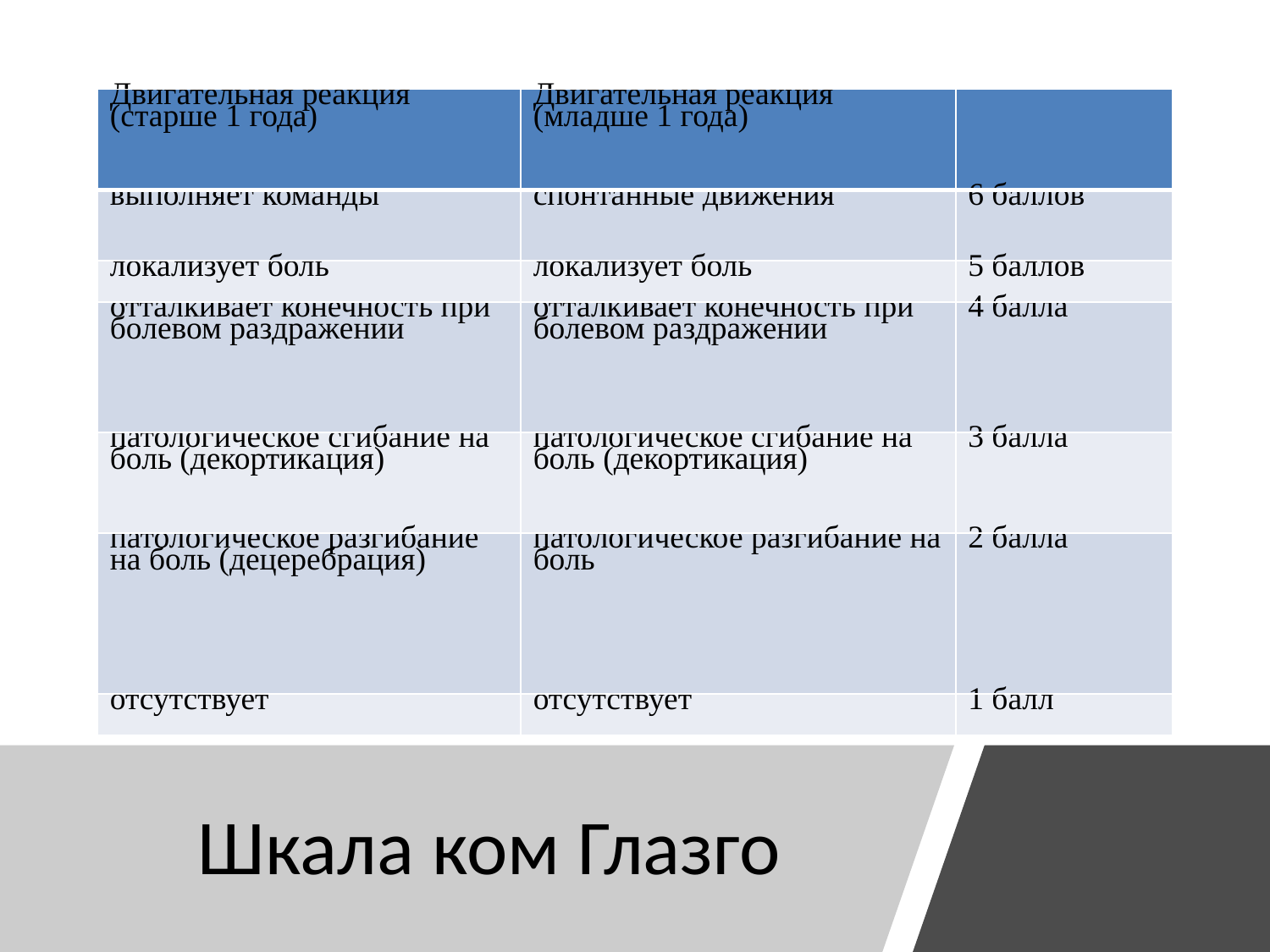

| Двигательная реакция (старше 1 года) | Двигательная реакция (младше 1 года) |  |
| --- | --- | --- |
| выполняет команды | спонтанные движения | 6 баллов |
| локализует боль | локализует боль | 5 баллов |
| отталкивает конечность при болевом раздражении | отталкивает конечность при болевом раздражении | 4 балла |
| патологическое сгибание на боль (декортикация) | патологическое сгибание на боль (декортикация) | 3 балла |
| патологическое разгибание на боль (децеребрация) | патологическое разгибание на боль | 2 балла |
| отсутствует | отсутствует | 1 балл |

# Шкала ком Глазго